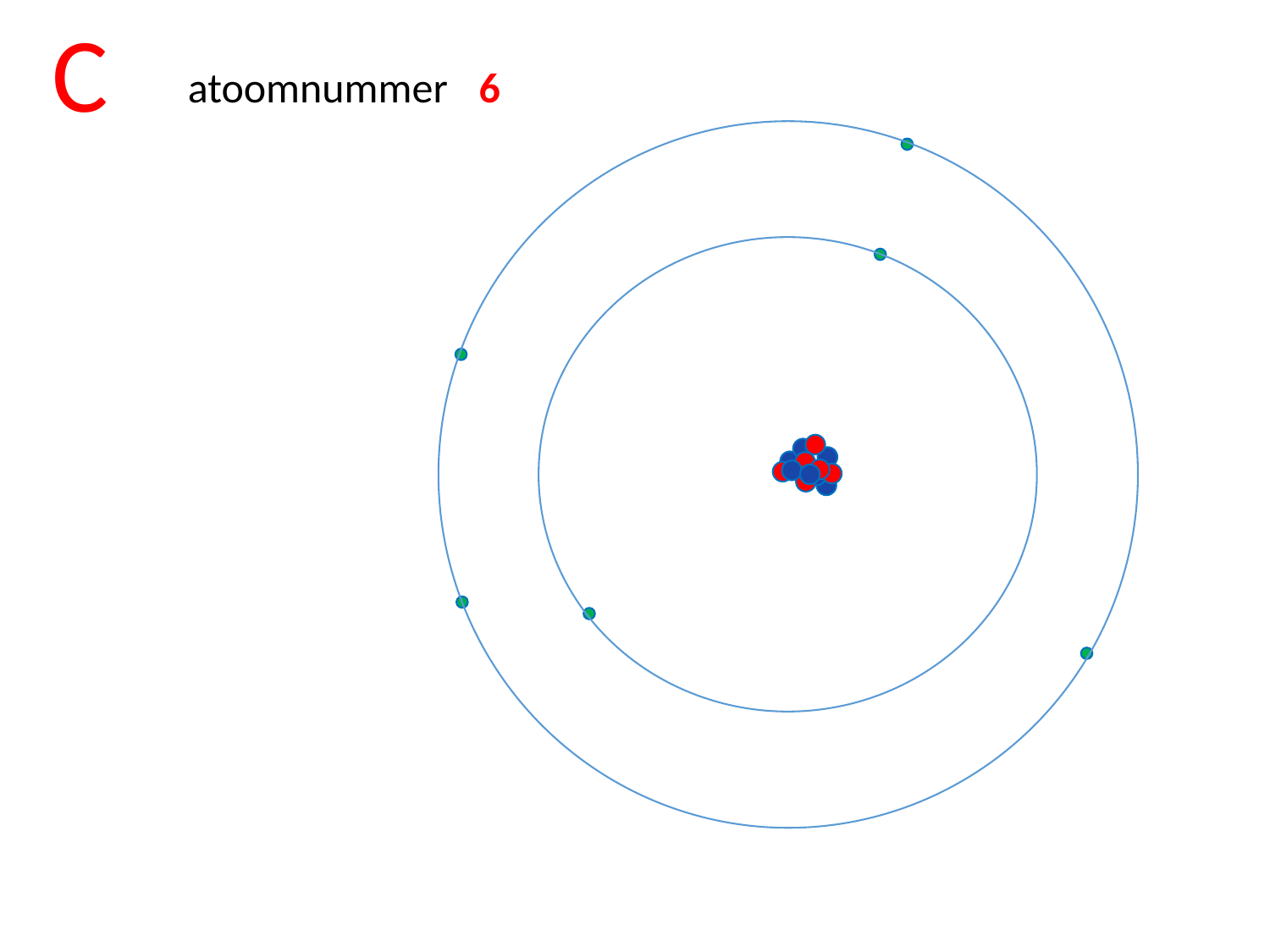

C
S
e-

					            	        p
						      n
						         atoomkern

  atoomnummer 16